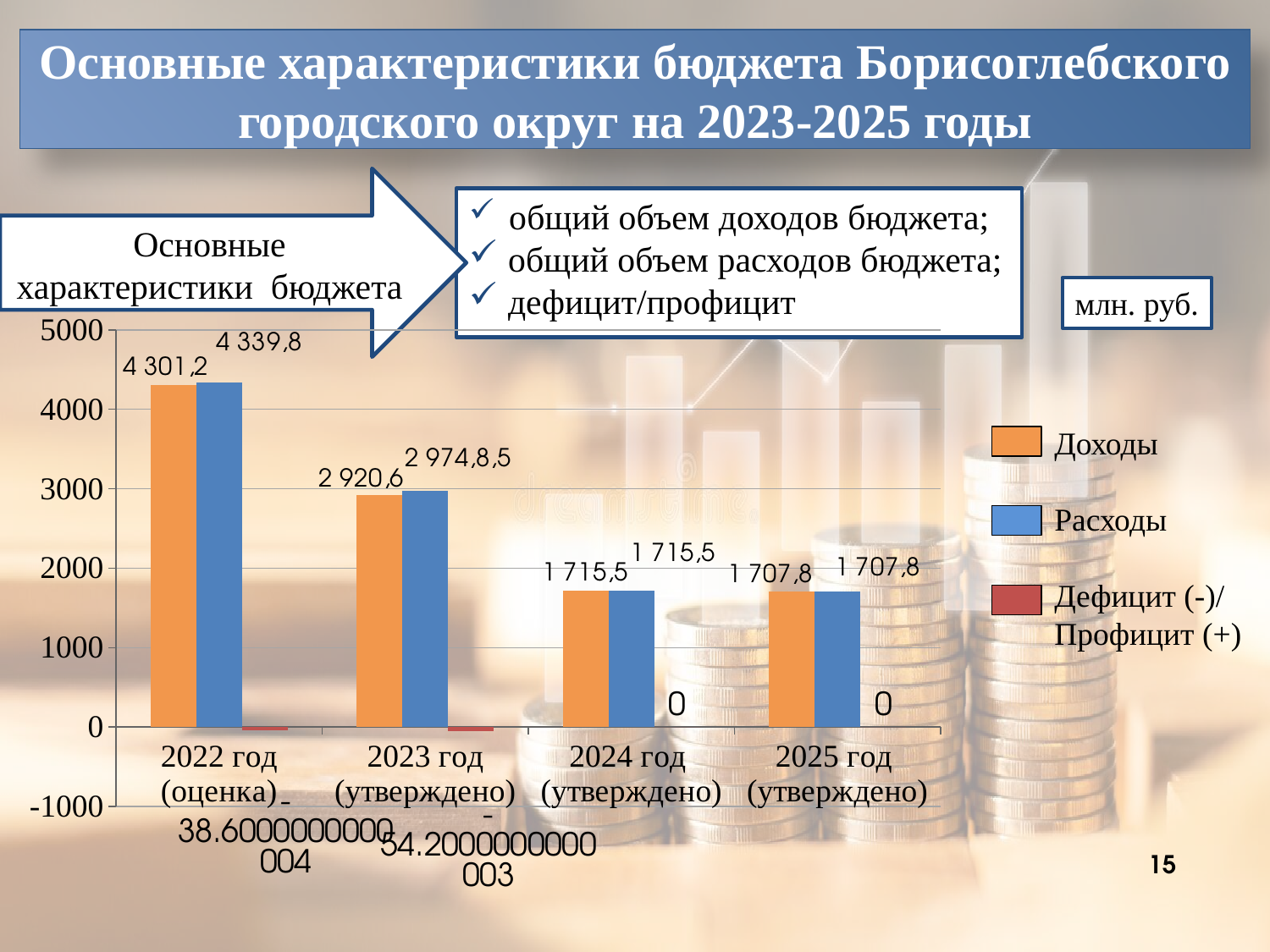

# Основные характеристики бюджета Борисоглебского городского округ на 2023-2025 годы
Основные характеристики  бюджета
 общий объем доходов бюджета;
 общий объем расходов бюджета;
 дефицит/профицит
млн. руб.

### Chart

| Category | Доходы | Расходы | Дефицит |
|---|---|---|---|
| 2022 год (оценка) | 4301.2 | 4339.8 | -38.600000000000364 |
| 2023 год (утверждено) | 2920.6 | 2974.8 | -54.20000000000027 |
| 2024 год  (утверждено) | 1715.5 | 1715.5 | 0.0 |
| 2025 год  (утверждено) | 1707.8 | 1707.8 | 0.0 |
Доходы

Расходы

Дефицит (-)/
Профицит (+)
15